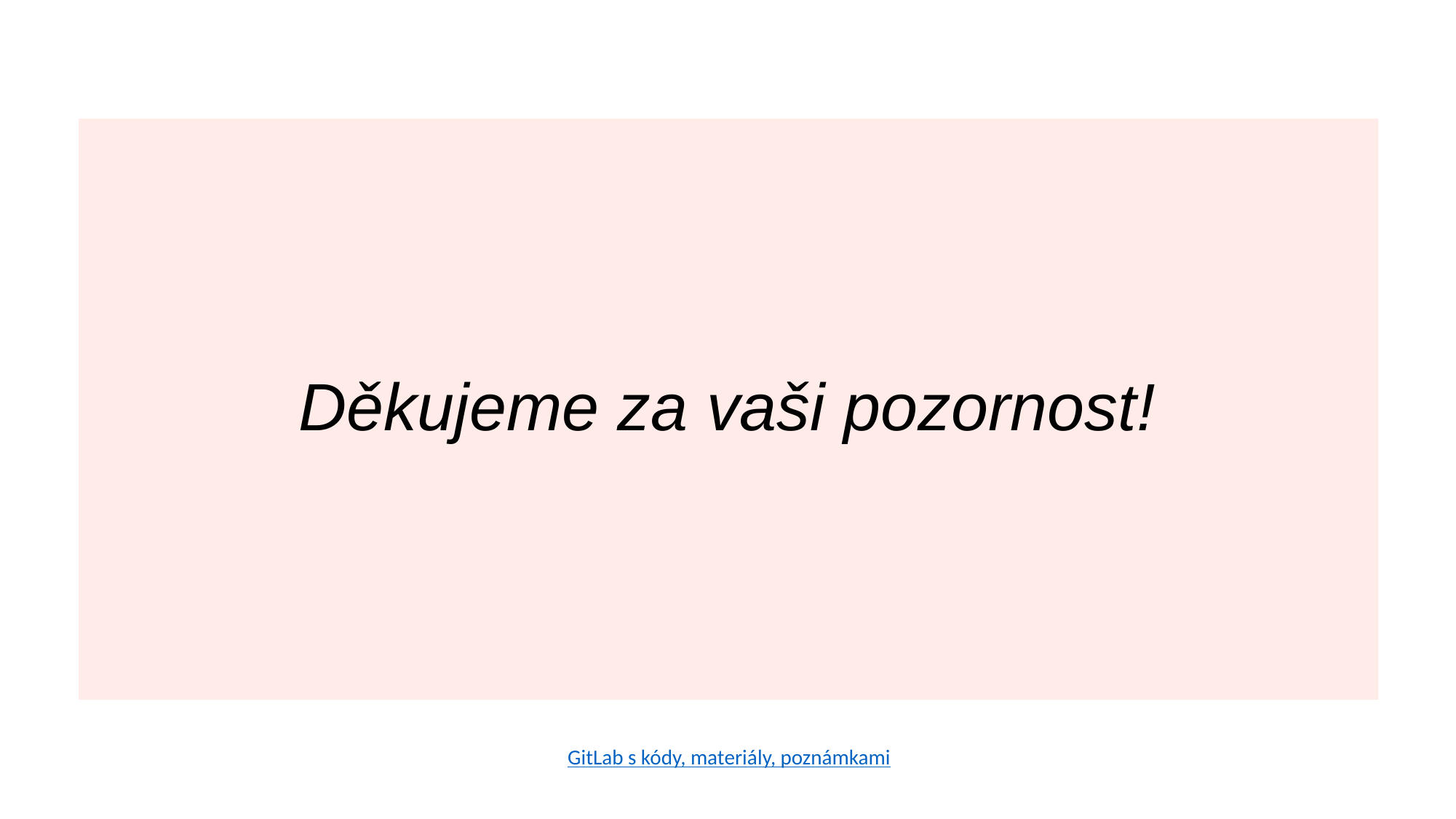

# Děkujeme za vaši pozornost!
GitLab s kódy, materiály, poznámkami